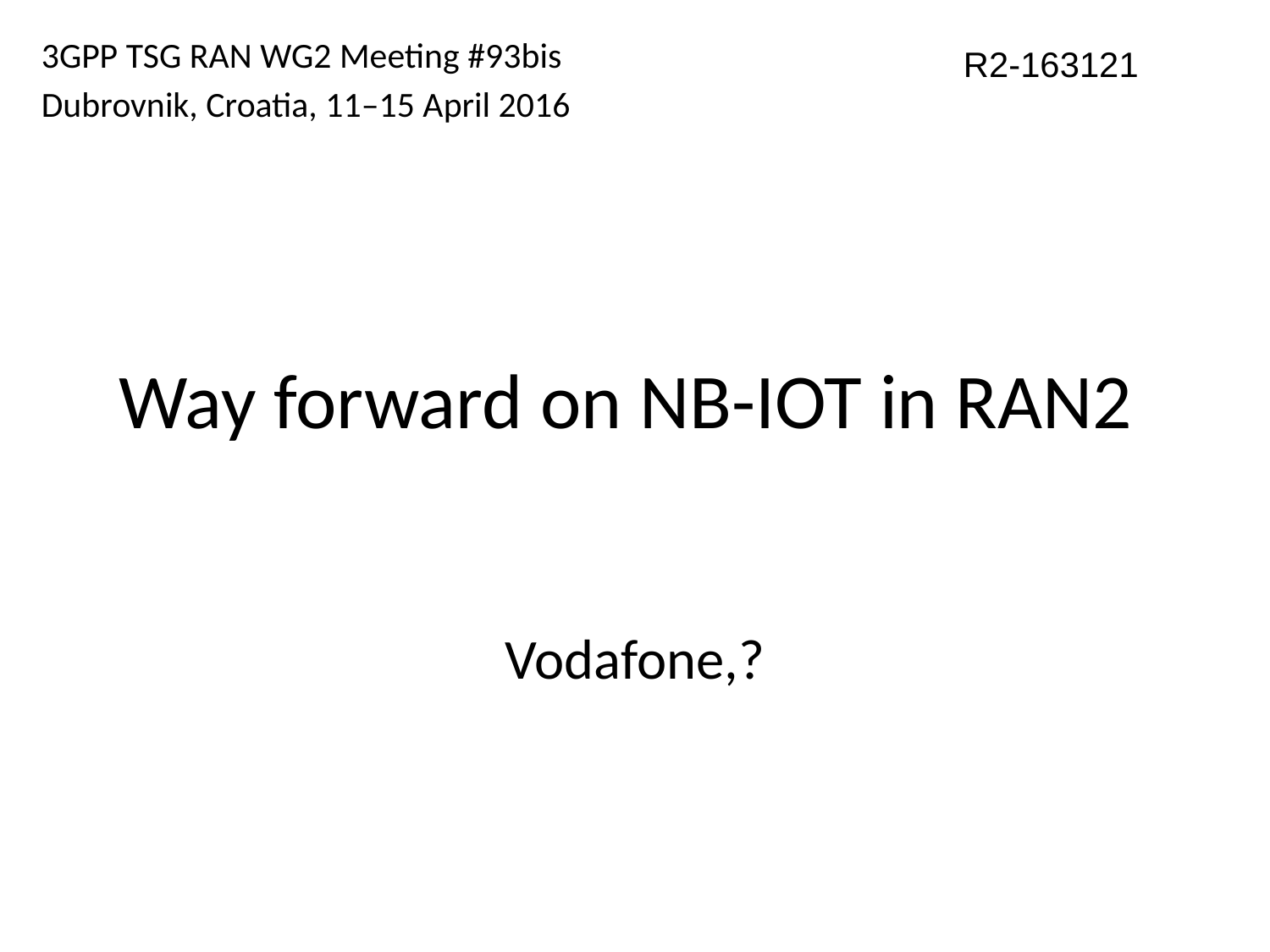

3GPP TSG RAN WG2 Meeting #93bis
Dubrovnik, Croatia, 11–15 April 2016
R2-163121
# Way forward on NB-IOT in RAN2
Vodafone,?